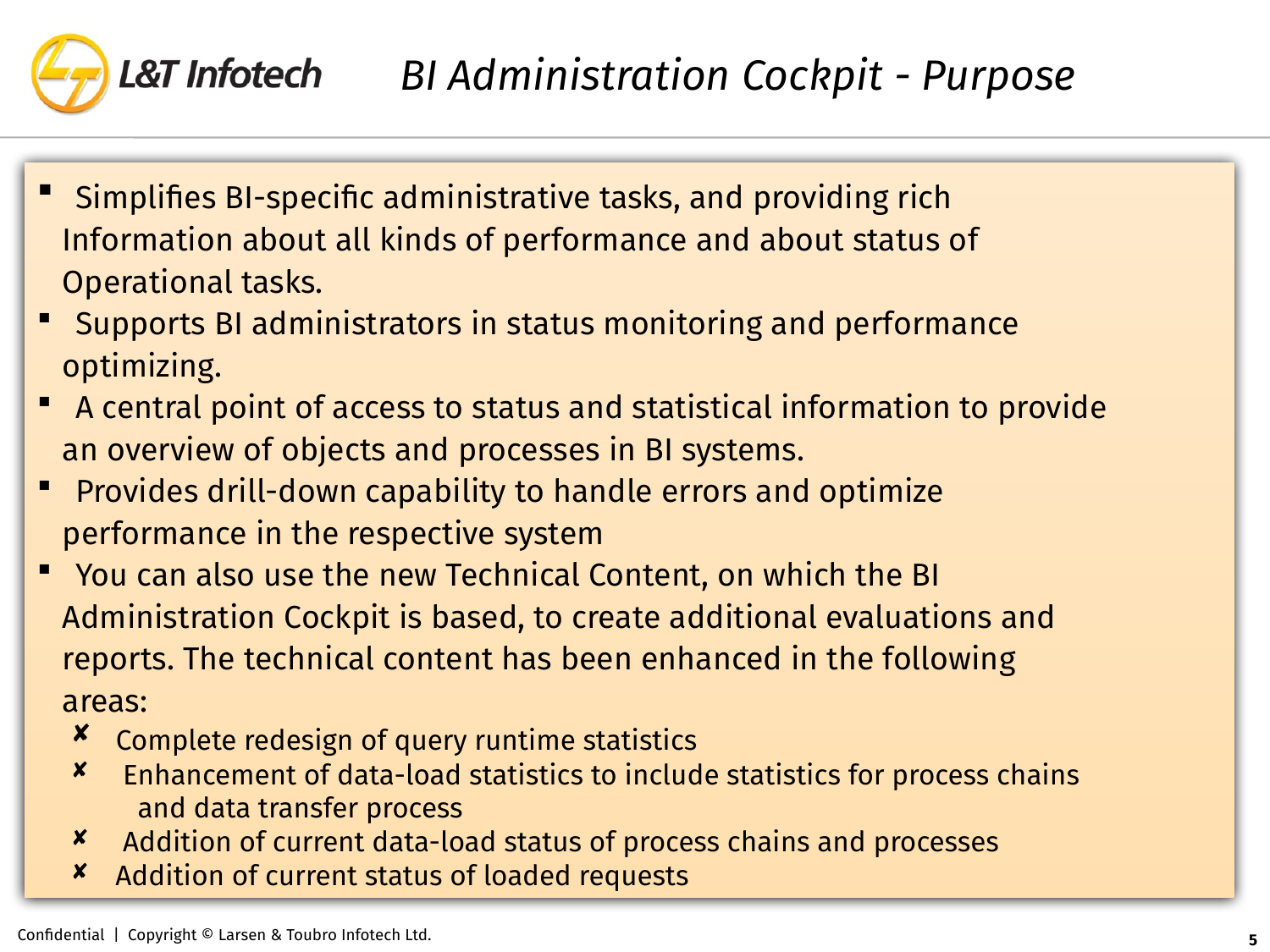

# BI Administration Cockpit - Purpose
 Simplifies BI-specific administrative tasks, and providing rich
   Information about all kinds of performance and about status of
   Operational tasks.
 Supports BI administrators in status monitoring and performance
   optimizing.
 A central point of access to status and statistical information to provide
   an overview of objects and processes in BI systems.
 Provides drill-down capability to handle errors and optimize
   performance in the respective system
 You can also use the new Technical Content, on which the BI
   Administration Cockpit is based, to create additional evaluations and
   reports. The technical content has been enhanced in the following
   areas:
  Complete redesign of query runtime statistics
   Enhancement of data-load statistics to include statistics for process chains
     and data transfer process
   Addition of current data-load status of process chains and processes
  Addition of current status of loaded requests
Confidential  |  Copyright © Larsen & Toubro Infotech Ltd.
5